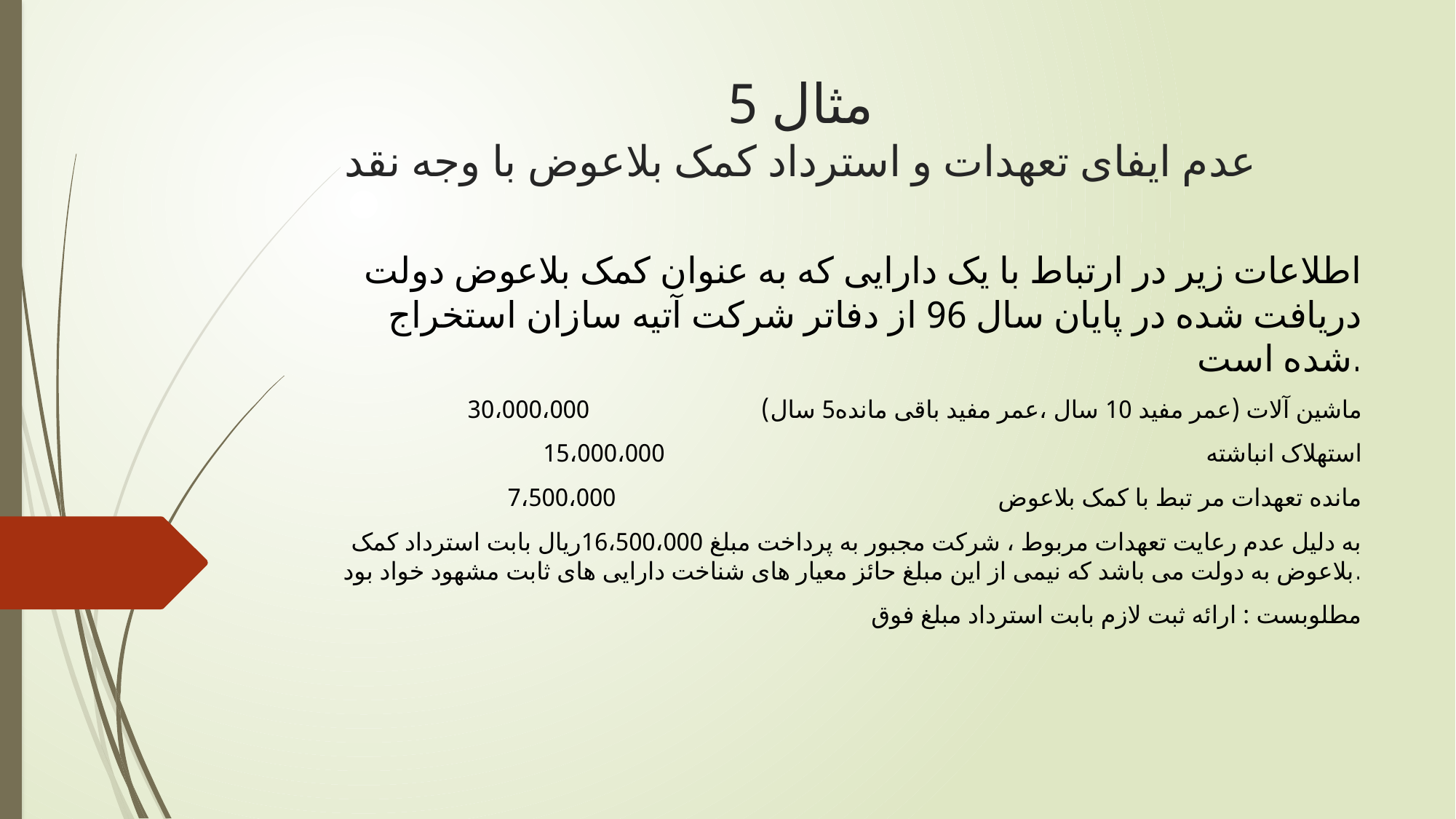

# مثال 5 عدم ایفای تعهدات و استرداد کمک بلاعوض با وجه نقد
اطلاعات زیر در ارتباط با یک دارایی که به عنوان کمک بلاعوض دولت دریافت شده در پایان سال 96 از دفاتر شرکت آتیه سازان استخراج شده است.
ماشین آلات (عمر مفید 10 سال ،عمر مفید باقی مانده5 سال)                           30،000،000
استهلاک انباشته                                                                                     15،000،000
مانده تعهدات مر تبط با کمک بلاعوض                                                            7،500،000
به دلیل عدم رعایت تعهدات مربوط ، شرکت مجبور به پرداخت مبلغ 16،500،000ریال بابت استرداد کمک بلاعوض به دولت می باشد که نیمی از این مبلغ حائز معیار های شناخت دارایی های ثابت مشهود خواد بود.
مطلوبست : ارائه ثبت لازم بابت استرداد مبلغ فوق